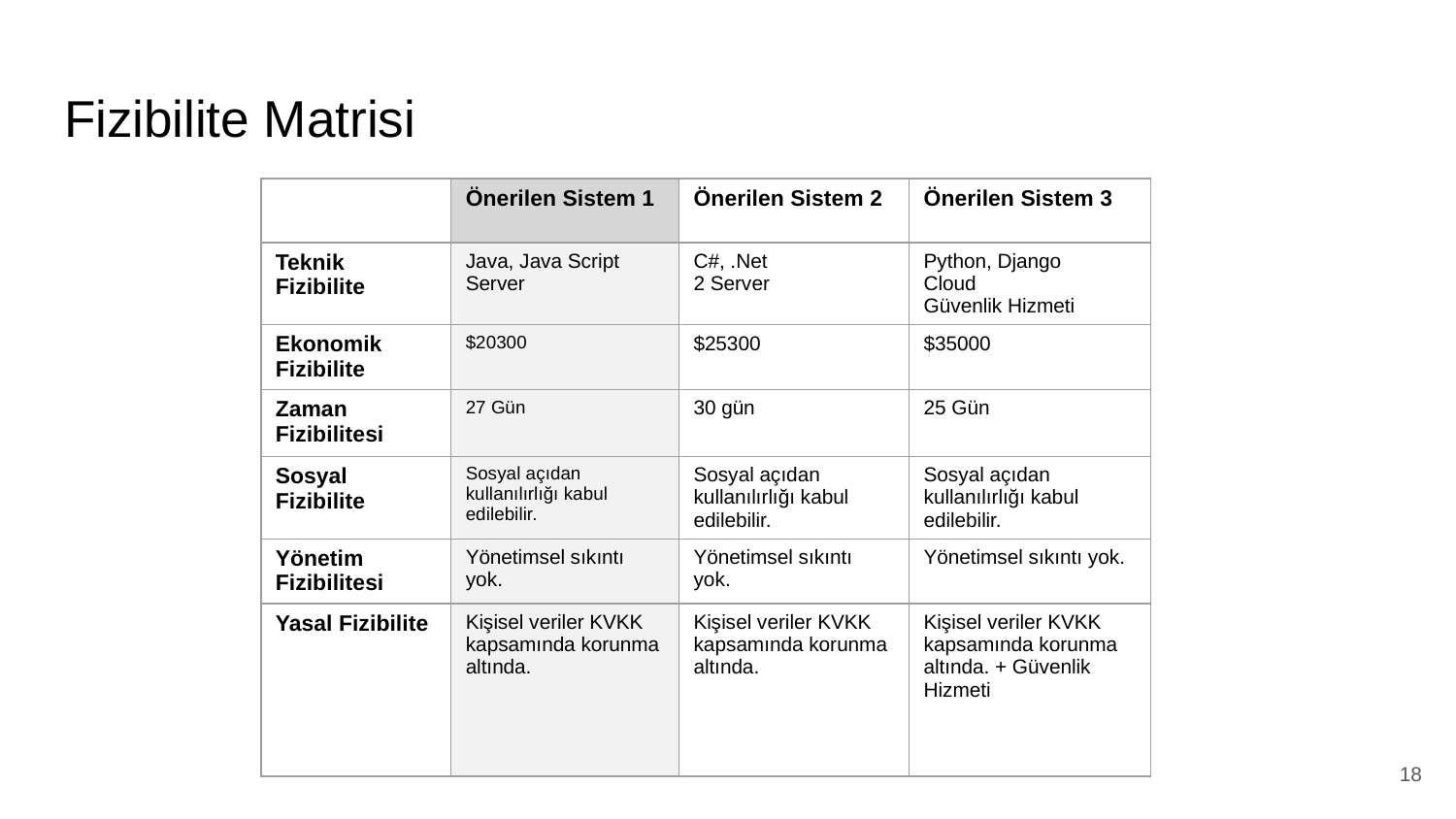

# Fizibilite Matrisi
|  | Önerilen Sistem 1 | Önerilen Sistem 2 | Önerilen Sistem 3 |
| --- | --- | --- | --- |
| Teknik Fizibilite | Java, Java Script Server | C#, .Net 2 Server | Python, Django Cloud Güvenlik Hizmeti |
| Ekonomik Fizibilite | $20300 | $25300 | $35000 |
| Zaman Fizibilitesi | 27 Gün | 30 gün | 25 Gün |
| Sosyal Fizibilite | Sosyal açıdan kullanılırlığı kabul edilebilir. | Sosyal açıdan kullanılırlığı kabul edilebilir. | Sosyal açıdan kullanılırlığı kabul edilebilir. |
| Yönetim Fizibilitesi | Yönetimsel sıkıntı yok. | Yönetimsel sıkıntı yok. | Yönetimsel sıkıntı yok. |
| Yasal Fizibilite | Kişisel veriler KVKK kapsamında korunma altında. | Kişisel veriler KVKK kapsamında korunma altında. | Kişisel veriler KVKK kapsamında korunma altında. + Güvenlik Hizmeti |
18